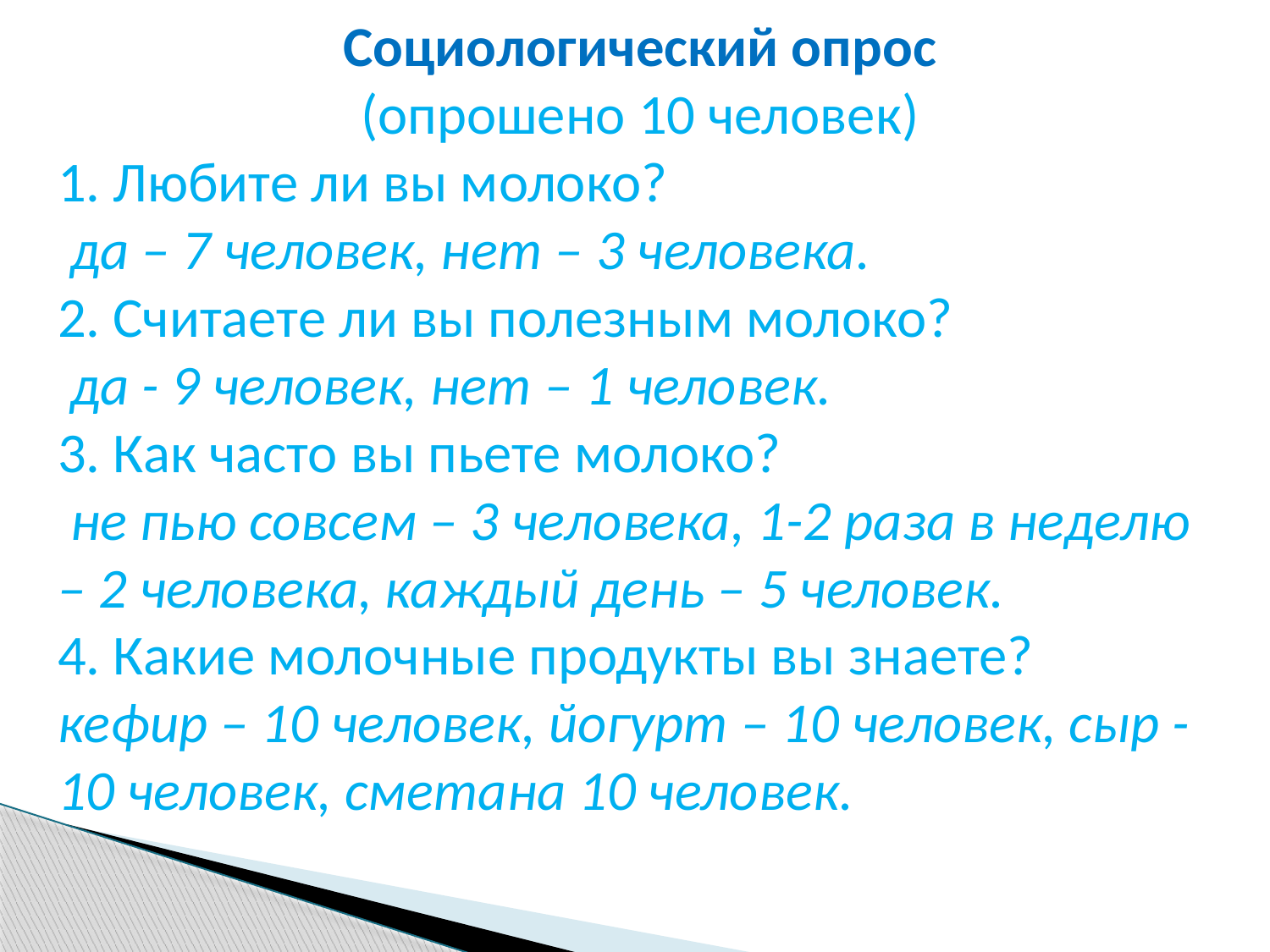

Социологический опрос
(опрошено 10 человек)
1. Любите ли вы молоко?
 да – 7 человек, нет – 3 человека.
2. Считаете ли вы полезным молоко?
 да - 9 человек, нет – 1 человек.
3. Как часто вы пьете молоко?
 не пью совсем – 3 человека, 1-2 раза в неделю – 2 человека, каждый день – 5 человек.
4. Какие молочные продукты вы знаете?
кефир – 10 человек, йогурт – 10 человек, сыр -10 человек, сметана 10 человек.